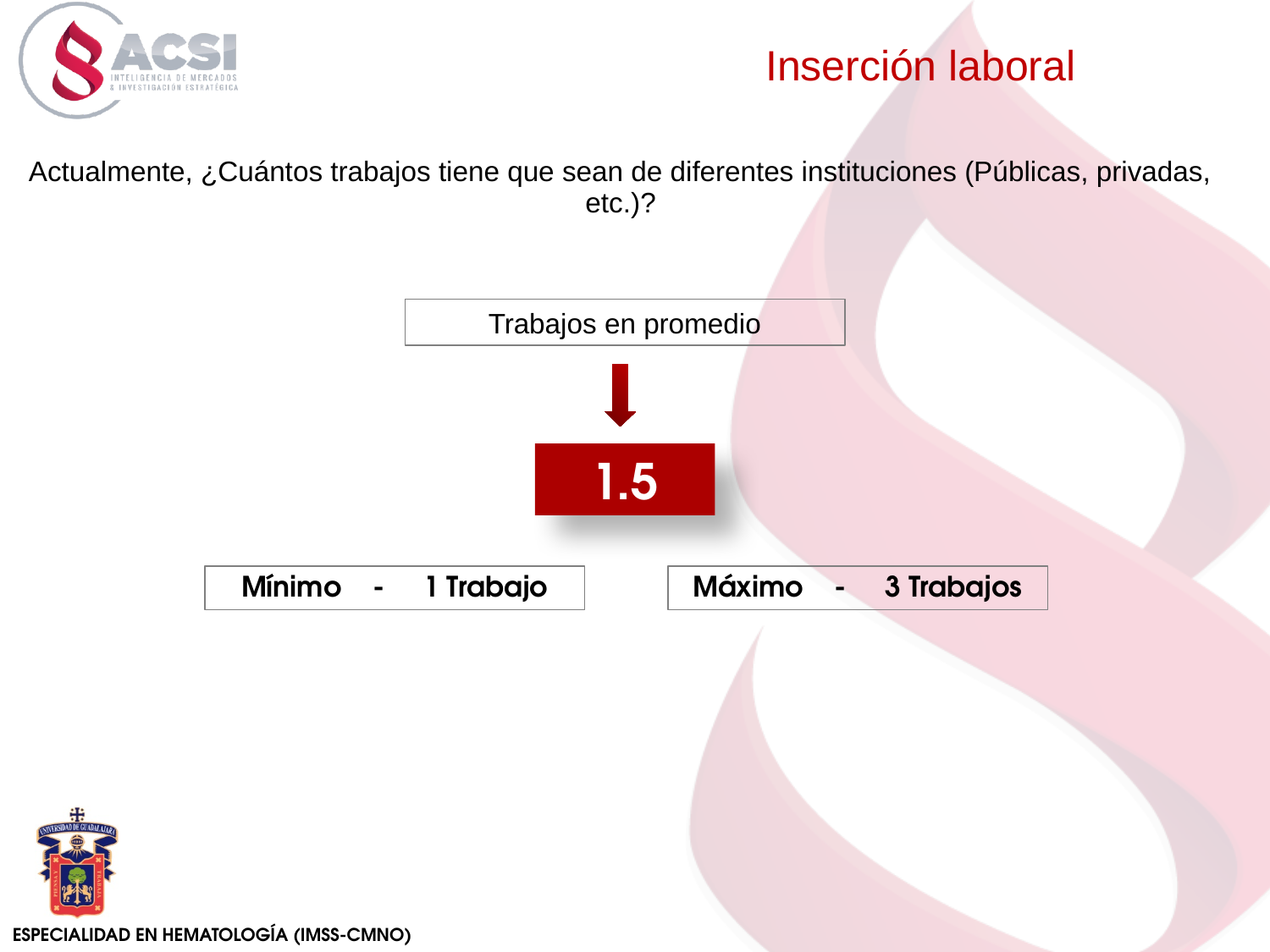

Inserción laboral
Actualmente, ¿Cuántos trabajos tiene que sean de diferentes instituciones (Públicas, privadas, etc.)?
Trabajos en promedio

1.5
Mínimo    -     1 Trabajo
Máximo    -     3 Trabajos